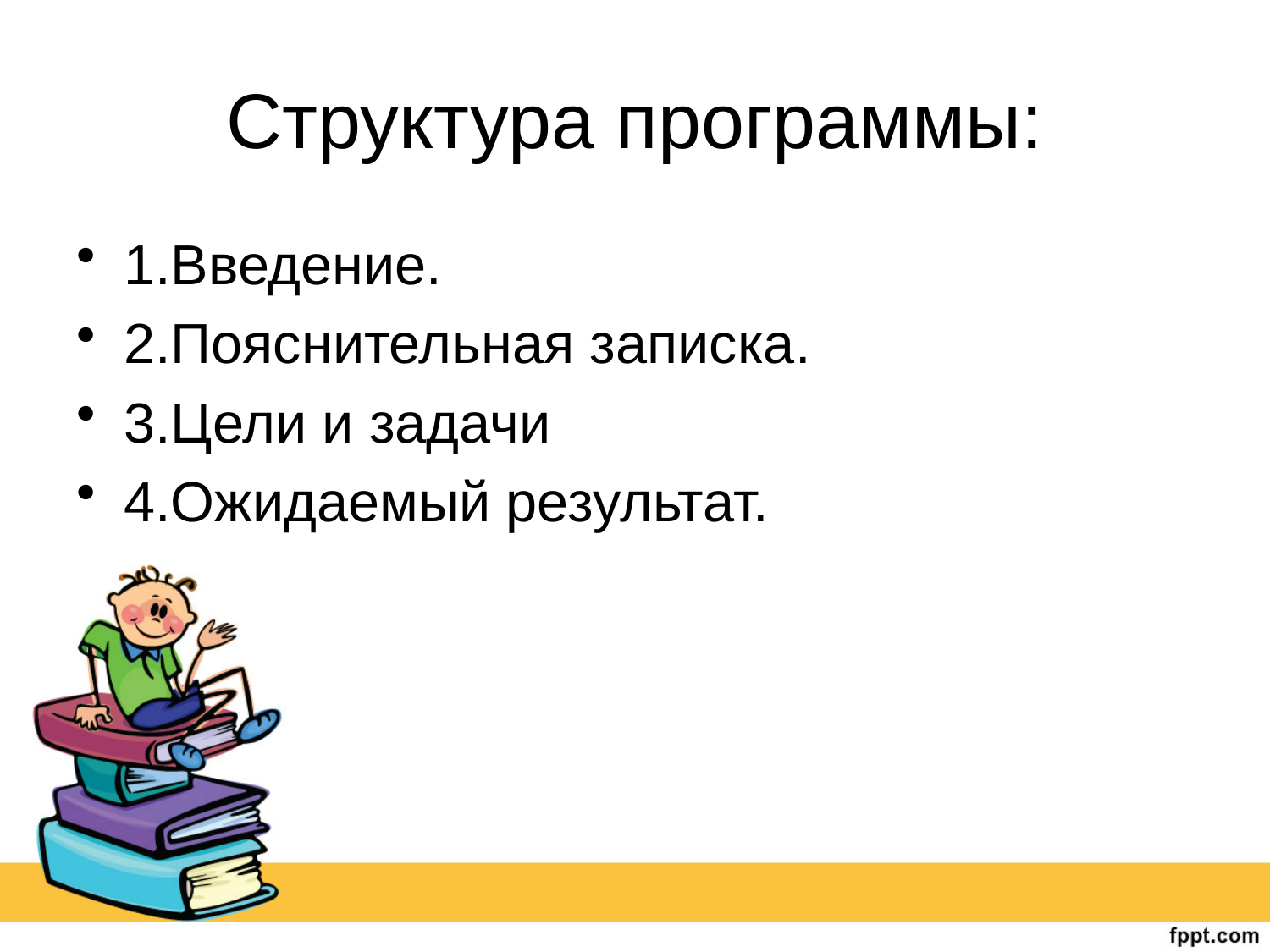

# Структура программы:
1.Введение.
2.Пояснительная записка.
3.Цели и задачи
4.Ожидаемый результат.